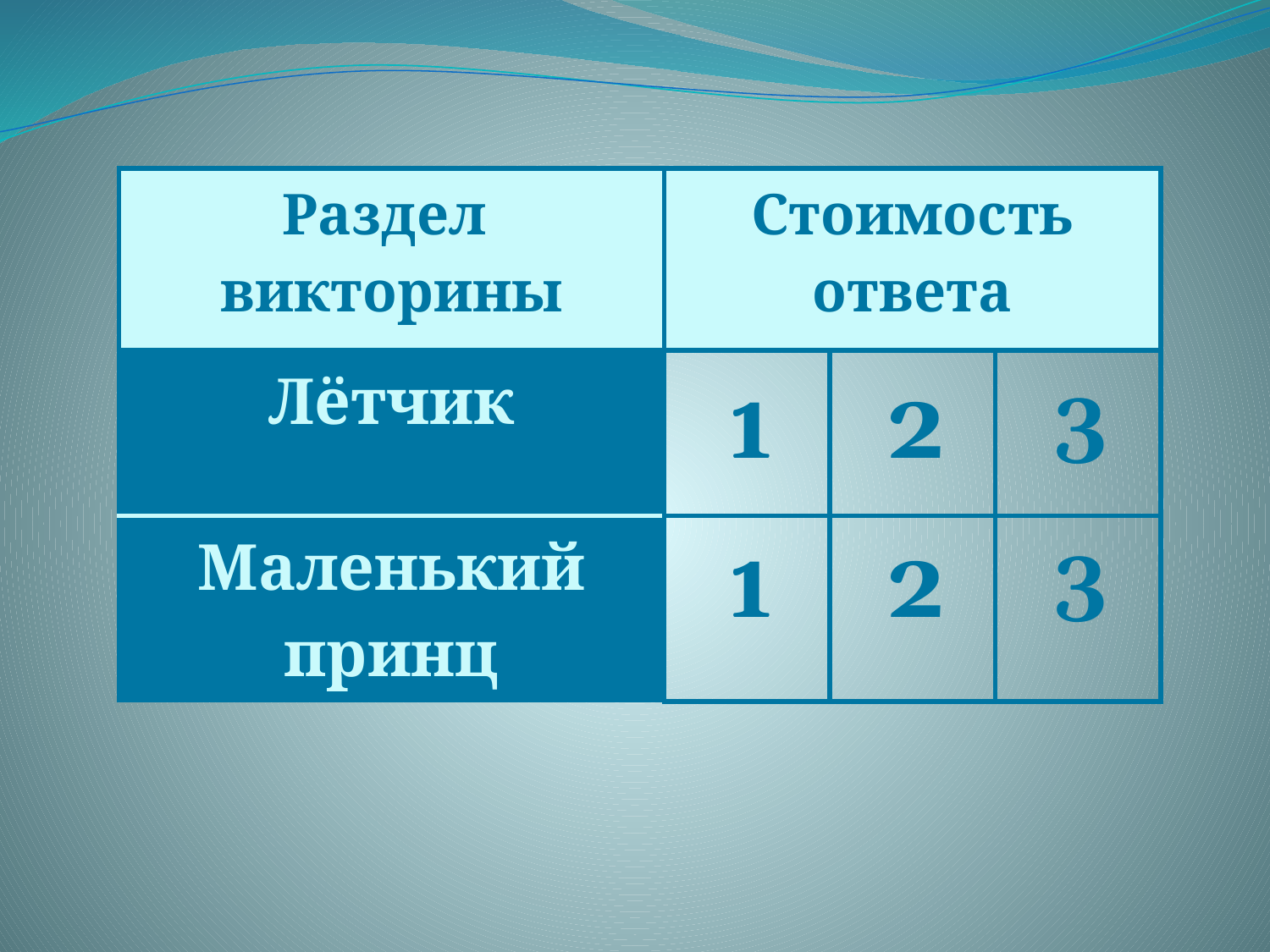

| Раздел викторины | Стоимость ответа |  |  |
| --- | --- | --- | --- |
| Лётчик |  |  |  |
| Маленький принц |  |  |  |
1
2
3
1
2
3